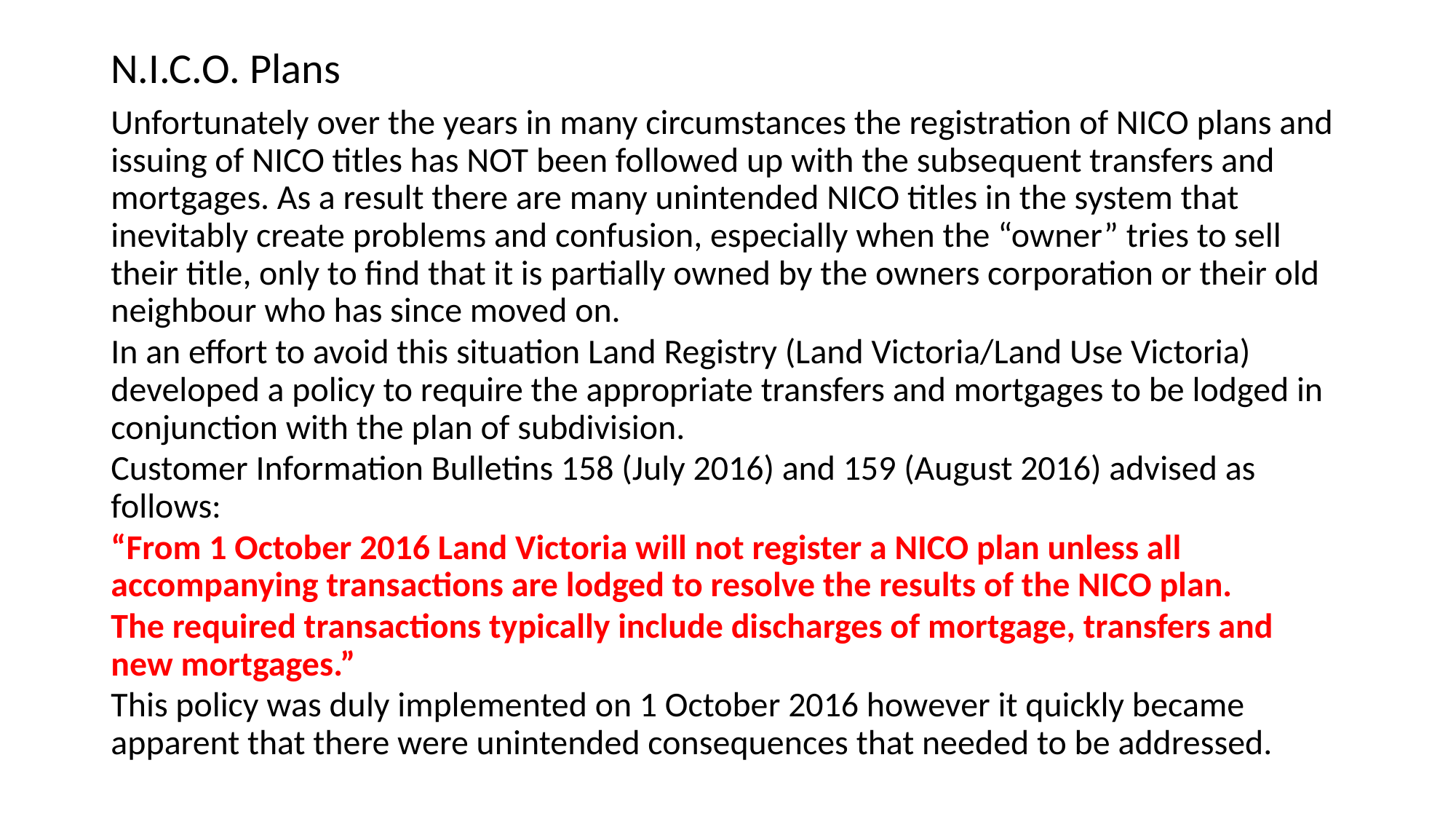

# N.I.C.O. Plans

Unfortunately over the years in many circumstances the registration of NICO plans and issuing of NICO titles has NOT been followed up with the subsequent transfers and mortgages. As a result there are many unintended NICO titles in the system that inevitably create problems and confusion, especially when the “owner” tries to sell their title, only to find that it is partially owned by the owners corporation or their old neighbour who has since moved on.
In an effort to avoid this situation Land Registry (Land Victoria/Land Use Victoria) developed a policy to require the appropriate transfers and mortgages to be lodged in conjunction with the plan of subdivision.
Customer Information Bulletins 158 (July 2016) and 159 (August 2016) advised as follows:
“From 1 October 2016 Land Victoria will not register a NICO plan unless all accompanying transactions are lodged to resolve the results of the NICO plan.
The required transactions typically include discharges of mortgage, transfers and new mortgages.”
This policy was duly implemented on 1 October 2016 however it quickly became apparent that there were unintended consequences that needed to be addressed.